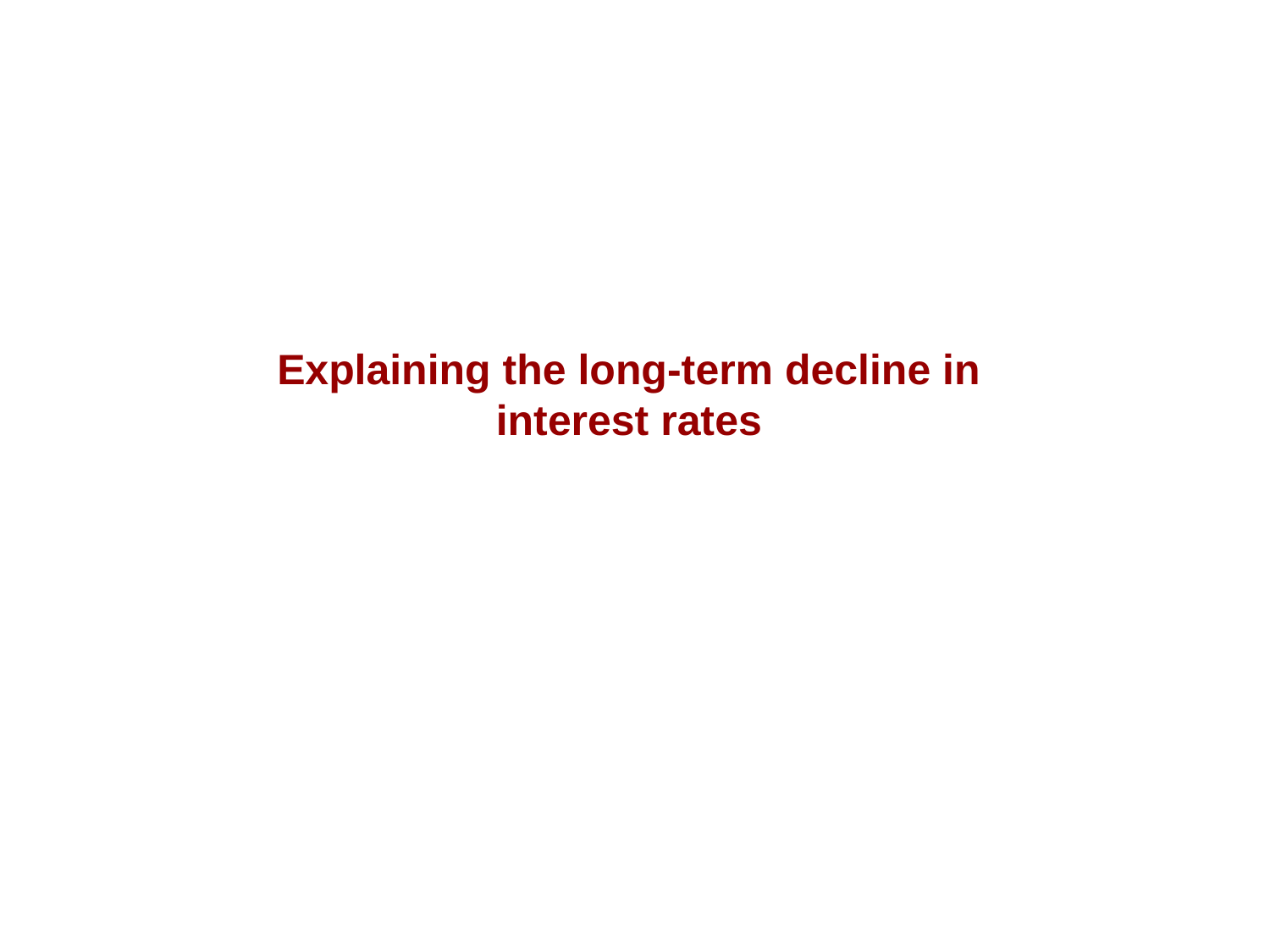

Explaining the long-term decline in interest rates